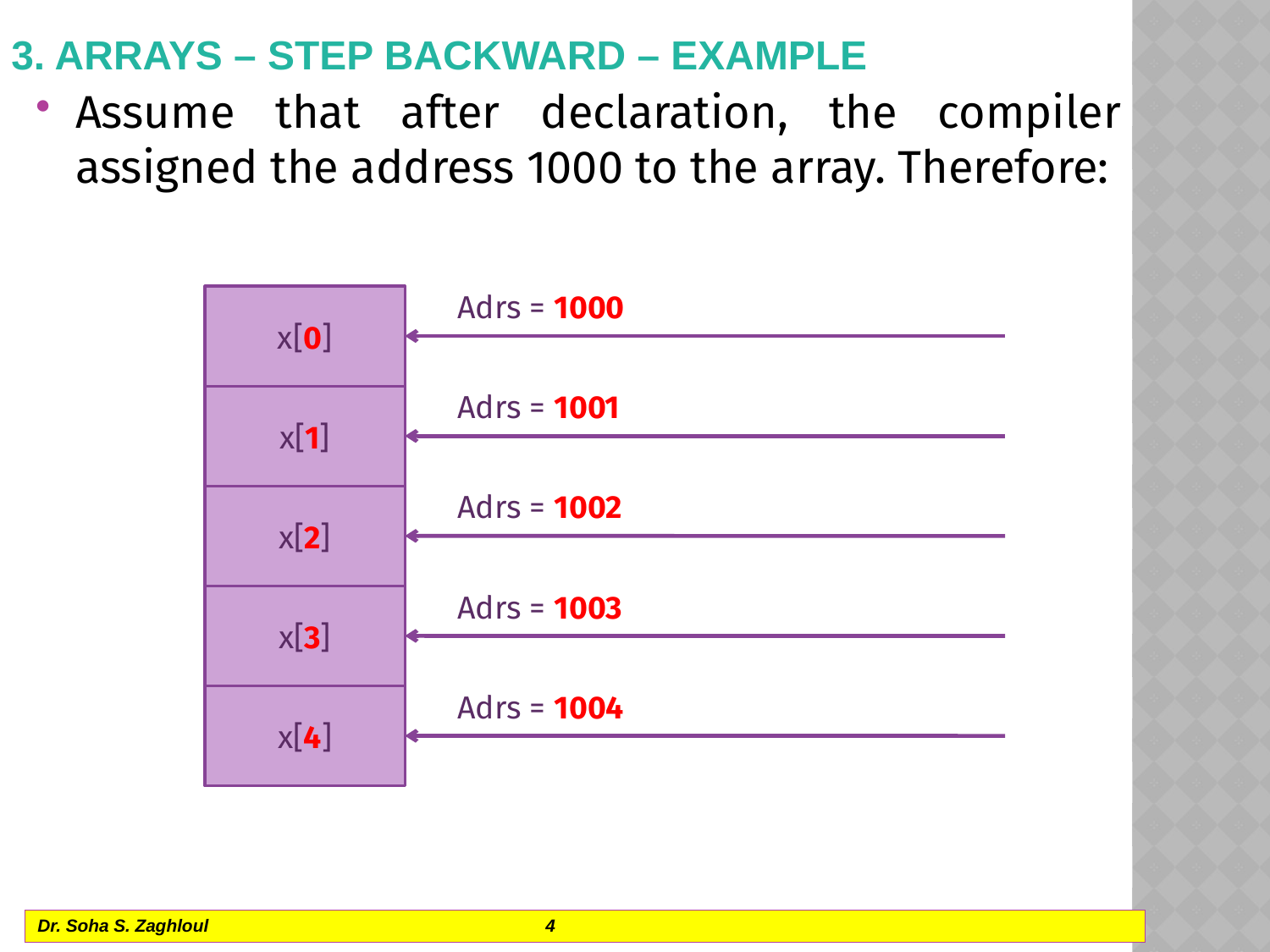

# 3. Arrays – step backward – example
Assume that after declaration, the compiler assigned the address 1000 to the array. Therefore:

x[0]
Adrs = 1000
x[1]
Adrs = 1001
x[2]
Adrs = 1002
x[3]
Adrs = 1003
x[4]
Adrs = 1004
Dr. Soha S. Zaghloul			4